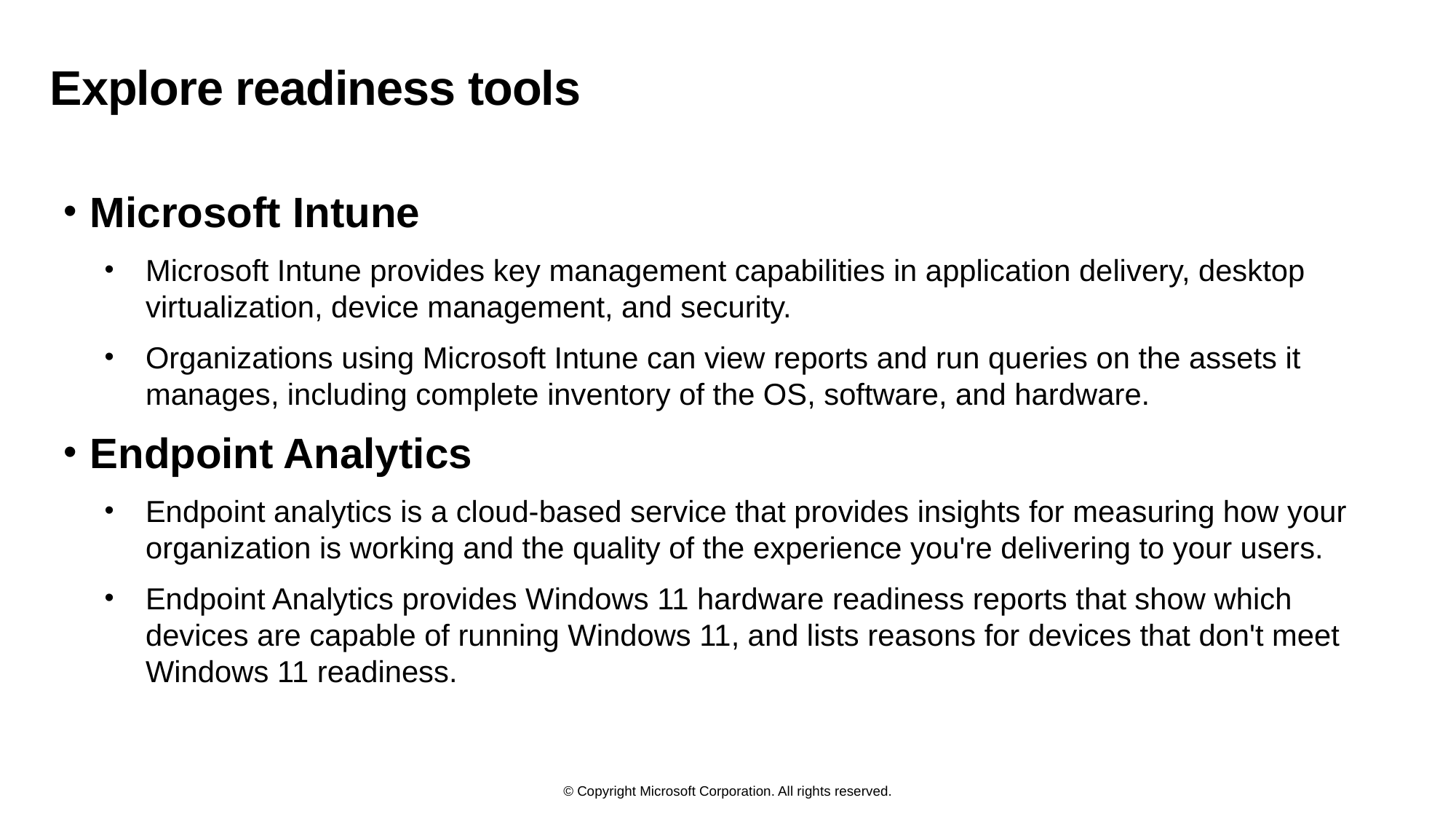

# Explore readiness tools
Microsoft Intune
Microsoft Intune provides key management capabilities in application delivery, desktop virtualization, device management, and security.
Organizations using Microsoft Intune can view reports and run queries on the assets it manages, including complete inventory of the OS, software, and hardware.
Endpoint Analytics
Endpoint analytics is a cloud-based service that provides insights for measuring how your organization is working and the quality of the experience you're delivering to your users.
Endpoint Analytics provides Windows 11 hardware readiness reports that show which devices are capable of running Windows 11, and lists reasons for devices that don't meet Windows 11 readiness.